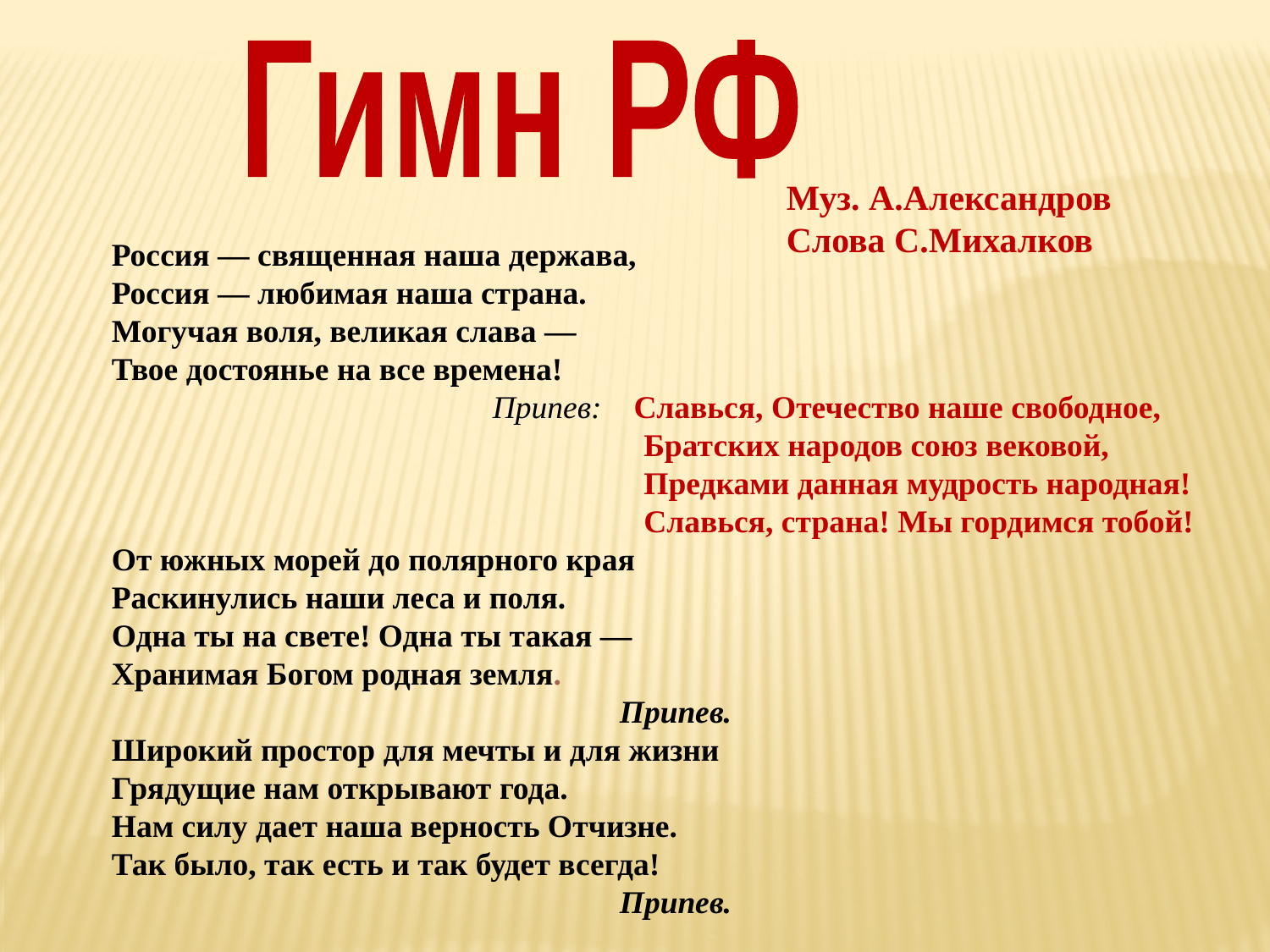

Гимн РФ
Муз. А.Александров
Слова С.Михалков
Россия — священная наша держава,
Россия — любимая наша страна.
Могучая воля, великая слава —
Твое достоянье на все времена!
			Припев:    Славься, Отечество наше свободное,
            				   Братских народов союз вековой,
             				   Предками данная мудрость народная!
           				   Славься, страна! Мы гордимся тобой!
От южных морей до полярного края
Раскинулись наши леса и поля.
Одна ты на свете! Одна ты такая —
Хранимая Богом родная земля.
				Припев.
Широкий простор для мечты и для жизни
Грядущие нам открывают года.
Нам силу дает наша верность Отчизне.
Так было, так есть и так будет всегда!
				Припев.